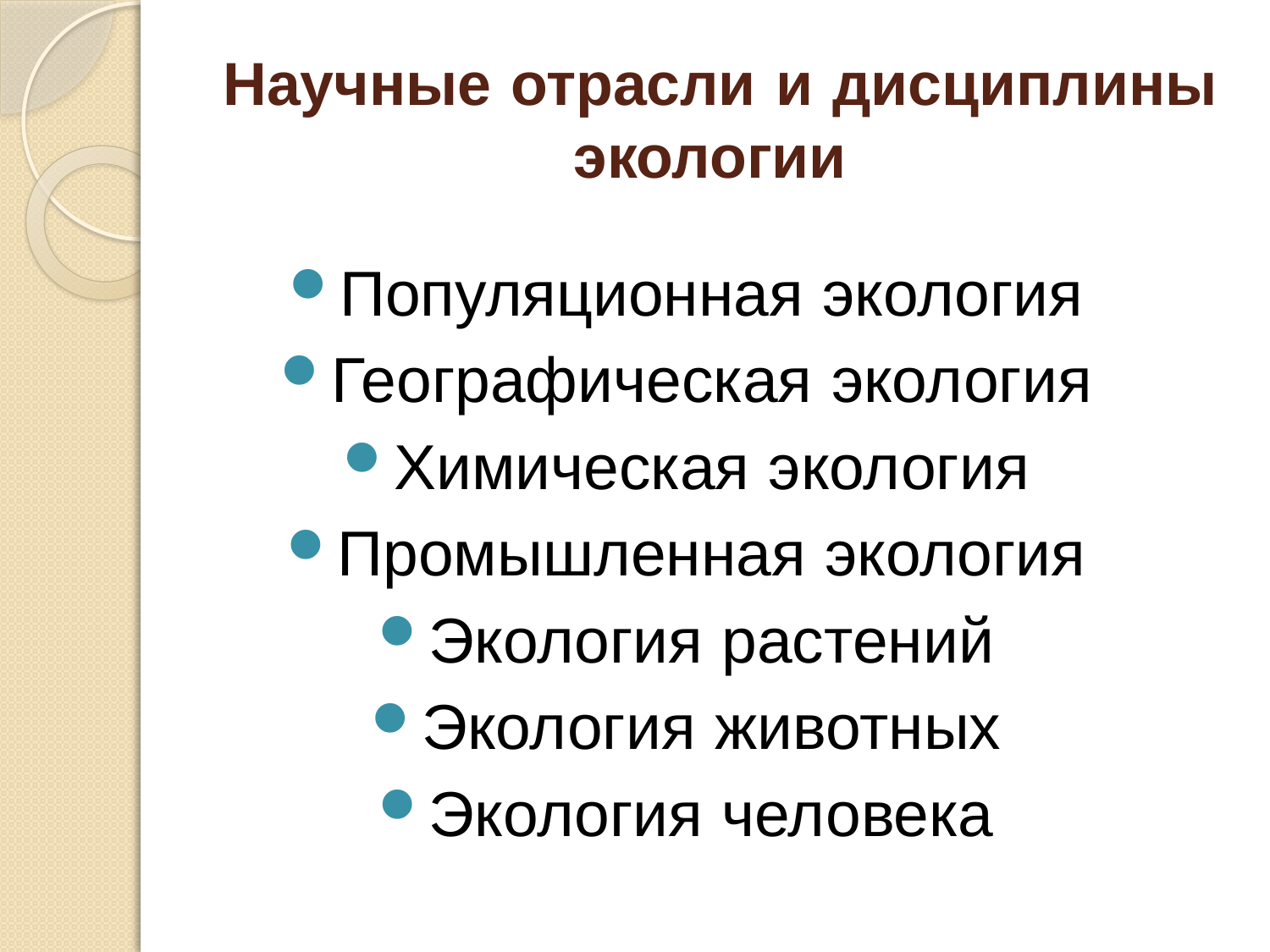

# Научные отрасли и дисциплины экологии
Популяционная экология
Географическая экология
Химическая экология
Промышленная экология
Экология растений
Экология животных
Экология человека